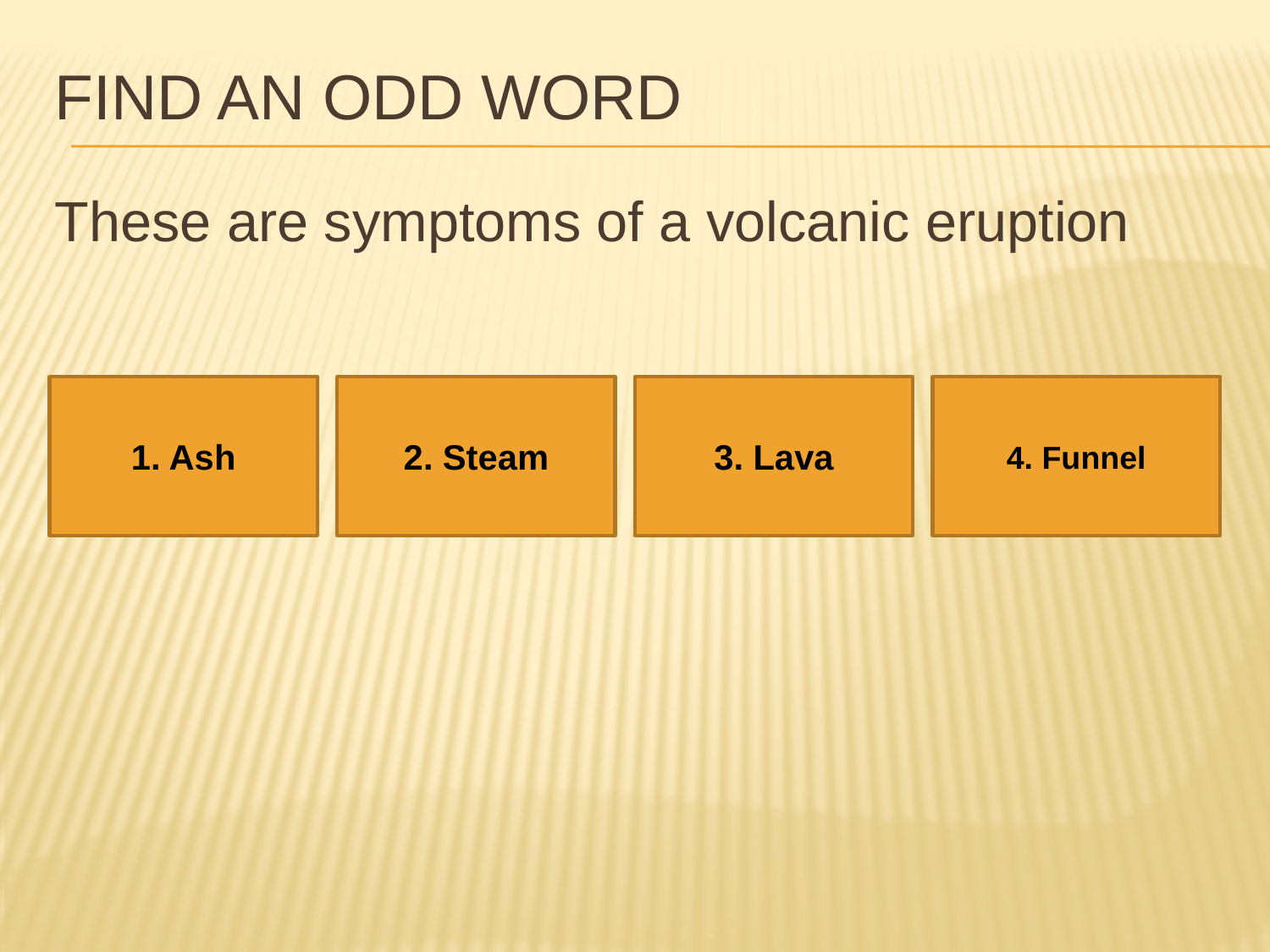

# Find an odd word
These are symptoms of a volcanic eruption

1. Ash
2. Steam
3. Lava
4. Funnel